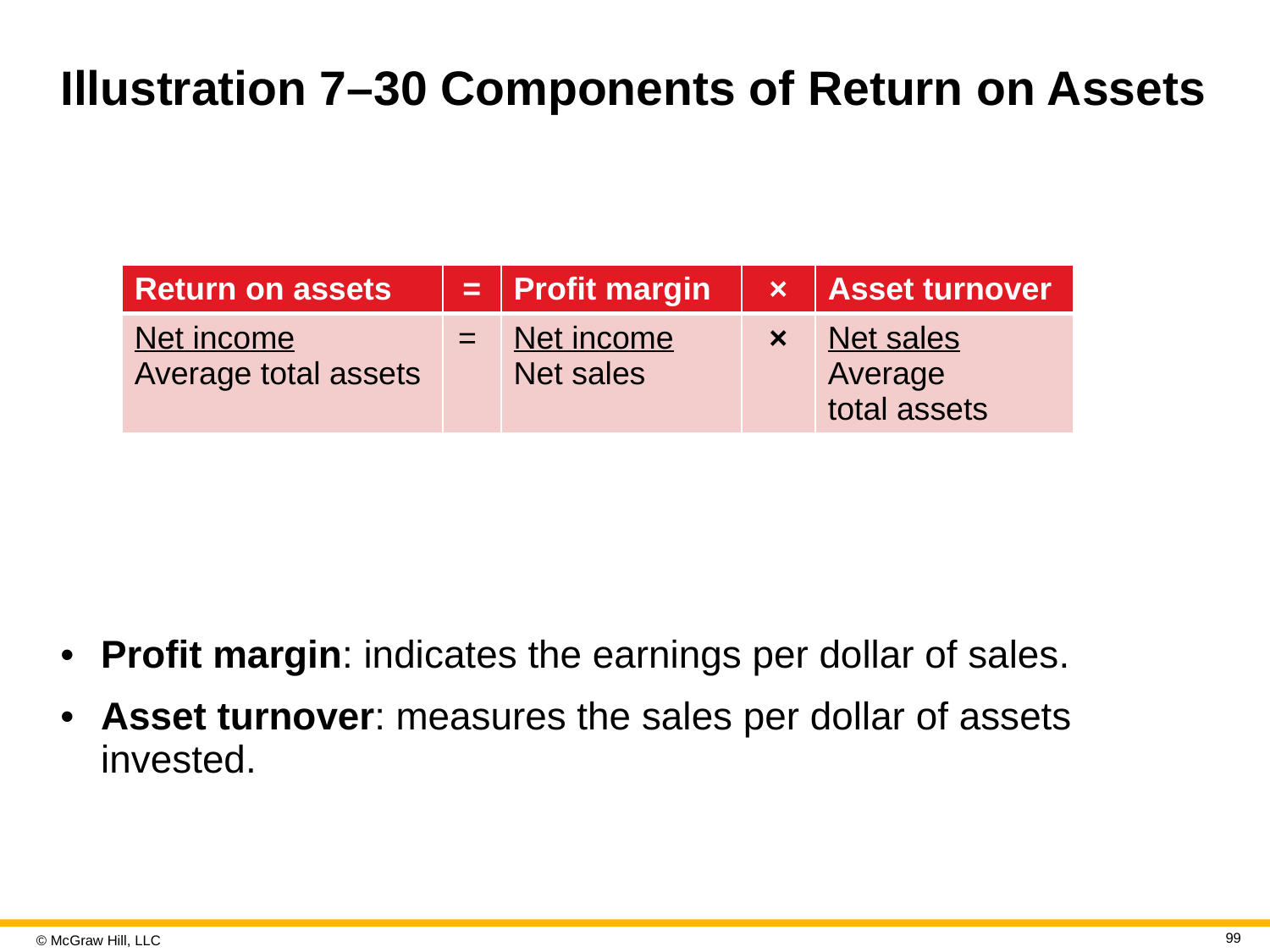

# Illustration 7–30 Components of Return on Assets
| Return on assets | = | Profit margin | × | Asset turnover |
| --- | --- | --- | --- | --- |
| Net income Average total assets | = | Net income Net sales | × | Net sales Average total assets |
Profit margin: indicates the earnings per dollar of sales.
Asset turnover: measures the sales per dollar of assets invested.
99